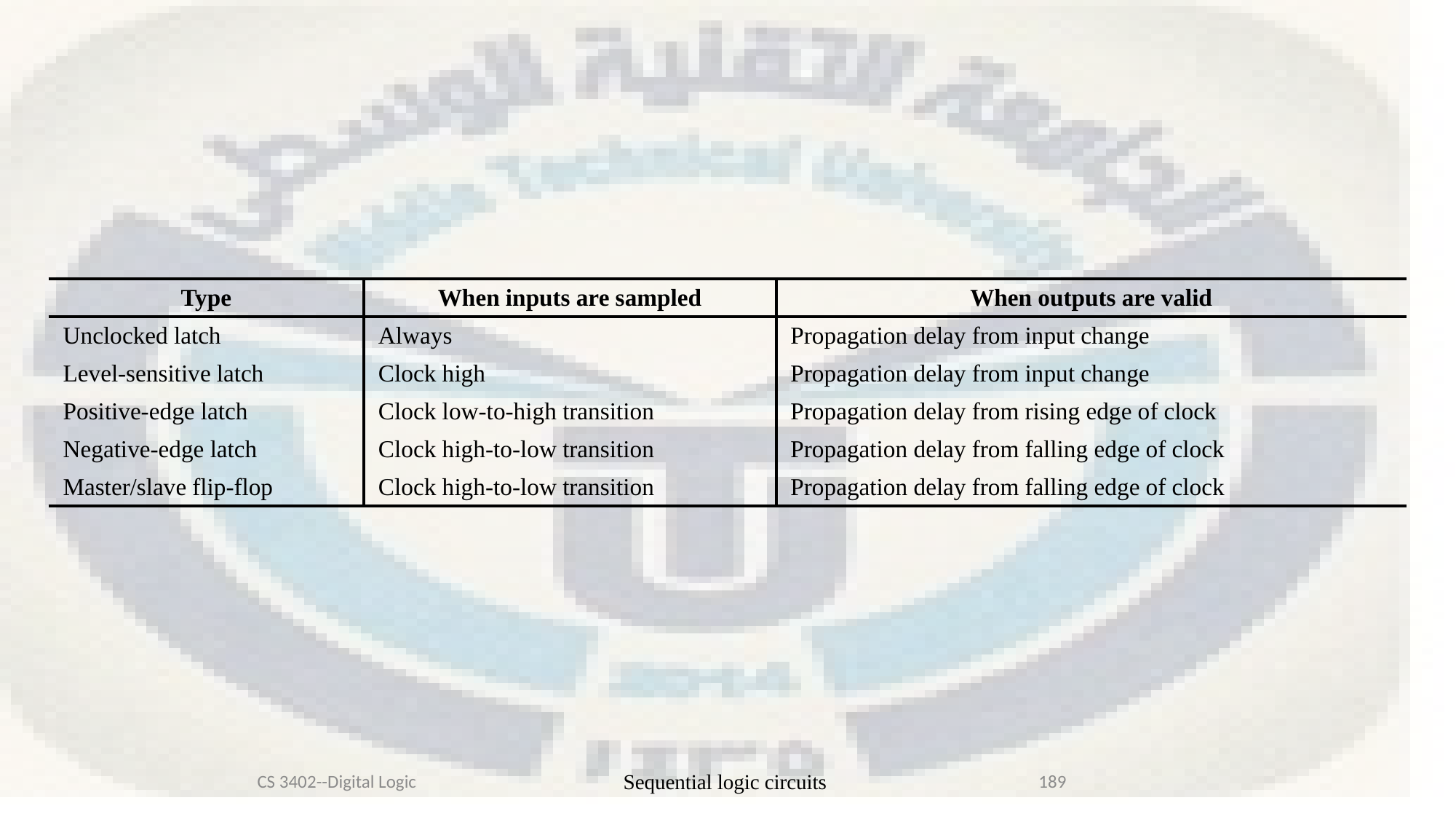

| Type | When inputs are sampled | When outputs are valid |
| --- | --- | --- |
| Unclocked latch | Always | Propagation delay from input change |
| Level-sensitive latch | Clock high | Propagation delay from input change |
| Positive-edge latch | Clock low-to-high transition | Propagation delay from rising edge of clock |
| Negative-edge latch | Clock high-to-low transition | Propagation delay from falling edge of clock |
| Master/slave flip-flop | Clock high-to-low transition | Propagation delay from falling edge of clock |
CS 3402--Digital Logic
Sequential logic circuits
189